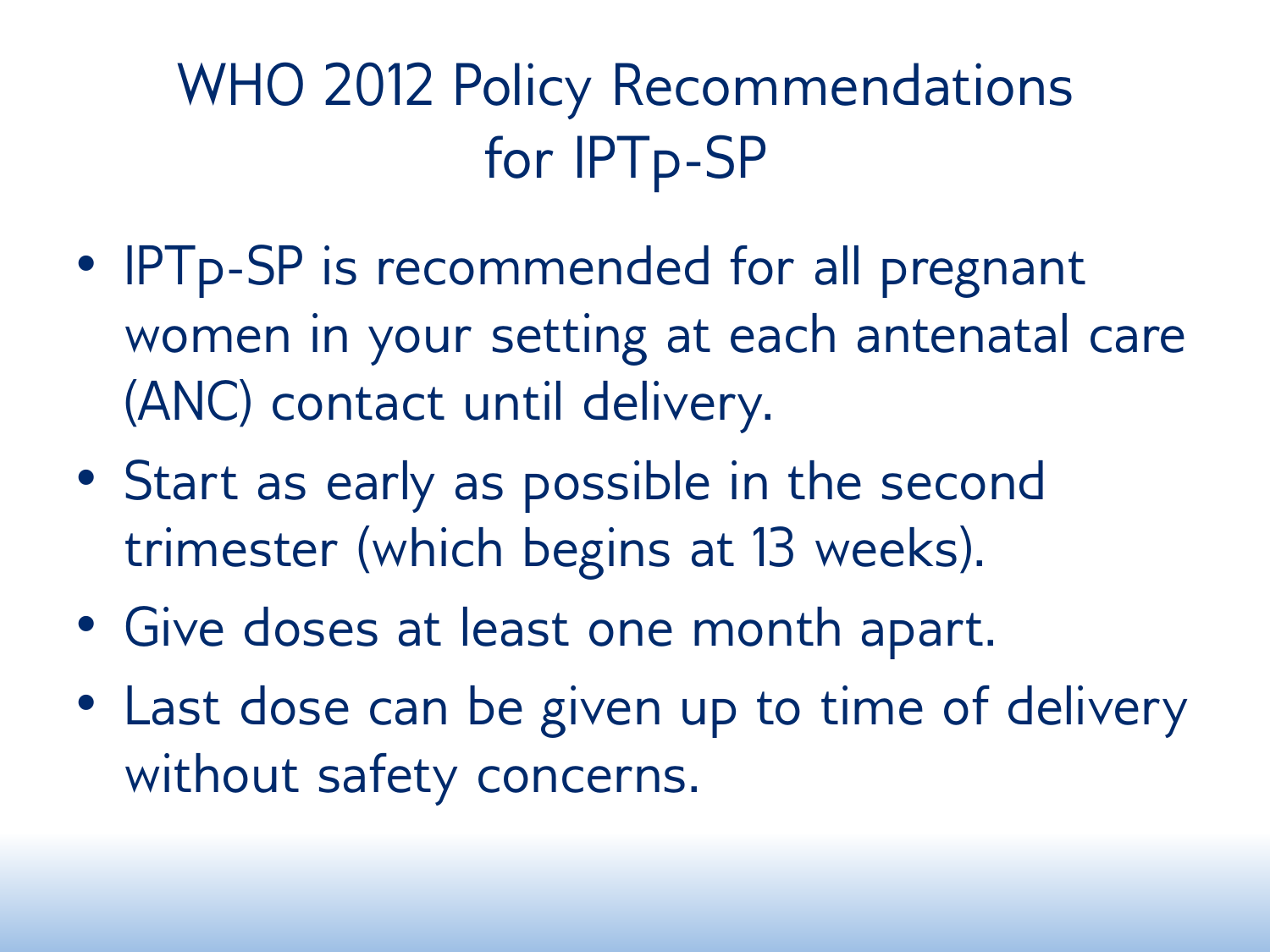

# WHO 2012 Policy Recommendations for IPTp-SP
IPTp-SP is recommended for all pregnant women in your setting at each antenatal care (ANC) contact until delivery.
Start as early as possible in the second trimester (which begins at 13 weeks).
Give doses at least one month apart.
Last dose can be given up to time of delivery without safety concerns.